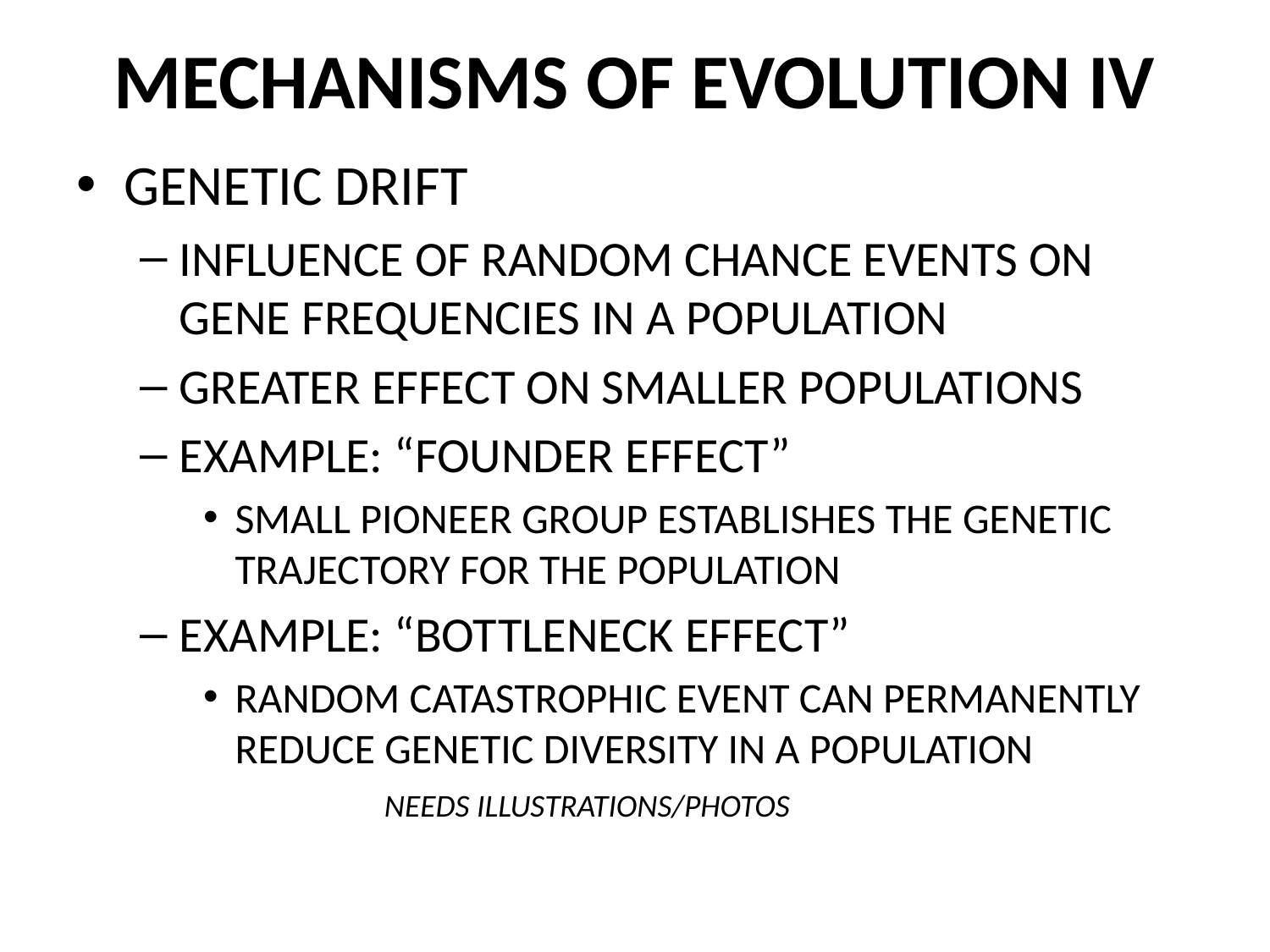

# MECHANISMS OF EVOLUTION IV
GENETIC DRIFT
INFLUENCE OF RANDOM CHANCE EVENTS ON GENE FREQUENCIES IN A POPULATION
GREATER EFFECT ON SMALLER POPULATIONS
EXAMPLE: “FOUNDER EFFECT”
SMALL PIONEER GROUP ESTABLISHES THE GENETIC TRAJECTORY FOR THE POPULATION
EXAMPLE: “BOTTLENECK EFFECT”
RANDOM CATASTROPHIC EVENT CAN PERMANENTLY REDUCE GENETIC DIVERSITY IN A POPULATION

NEEDS ILLUSTRATIONS/PHOTOS